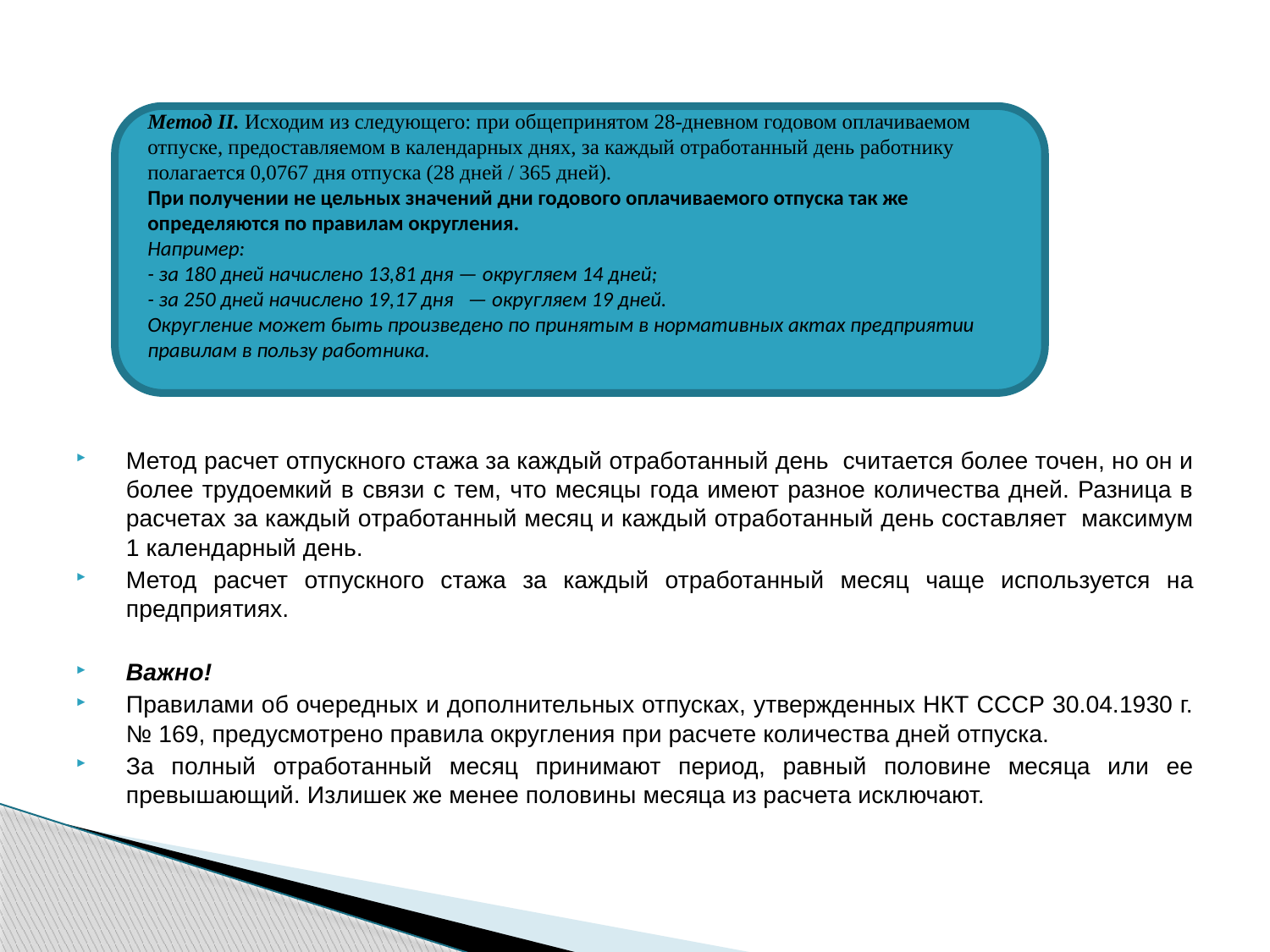

Метод расчет отпускного стажа за каждый отработанный день  считается более точен, но он и более трудоемкий в связи с тем, что месяцы года имеют разное количества дней. Разница в расчетах за каждый отработанный месяц и каждый отработанный день составляет  максимум 1 календарный день.
Метод расчет отпускного стажа за каждый отработанный месяц чаще используется на предприятиях.

Важно!
Правилами об очередных и дополнительных отпусках, утвержденных НКТ СССР 30.04.1930 г. № 169, предусмотрено правила округления при расчете количества дней отпуска.
За полный отработанный месяц принимают период, равный половине месяца или ее превышающий. Излишек же менее половины месяца из расчета исключают.

Метод II. Исходим из следующего: при общепринятом 28-дневном годовом оплачиваемом отпуске, предоставляемом в календарных днях, за каждый отработанный день работнику полагается 0,0767 дня отпуска (28 дней / 365 дней).
При получении не цельных значений дни годового оплачиваемого отпуска так же определяются по правилам округления.
Например:
- за 180 дней начислено 13,81 дня — округляем 14 дней;
- за 250 дней начислено 19,17 дня   — округляем 19 дней.
Округление может быть произведено по принятым в нормативных актах предприятии правилам в пользу работника.